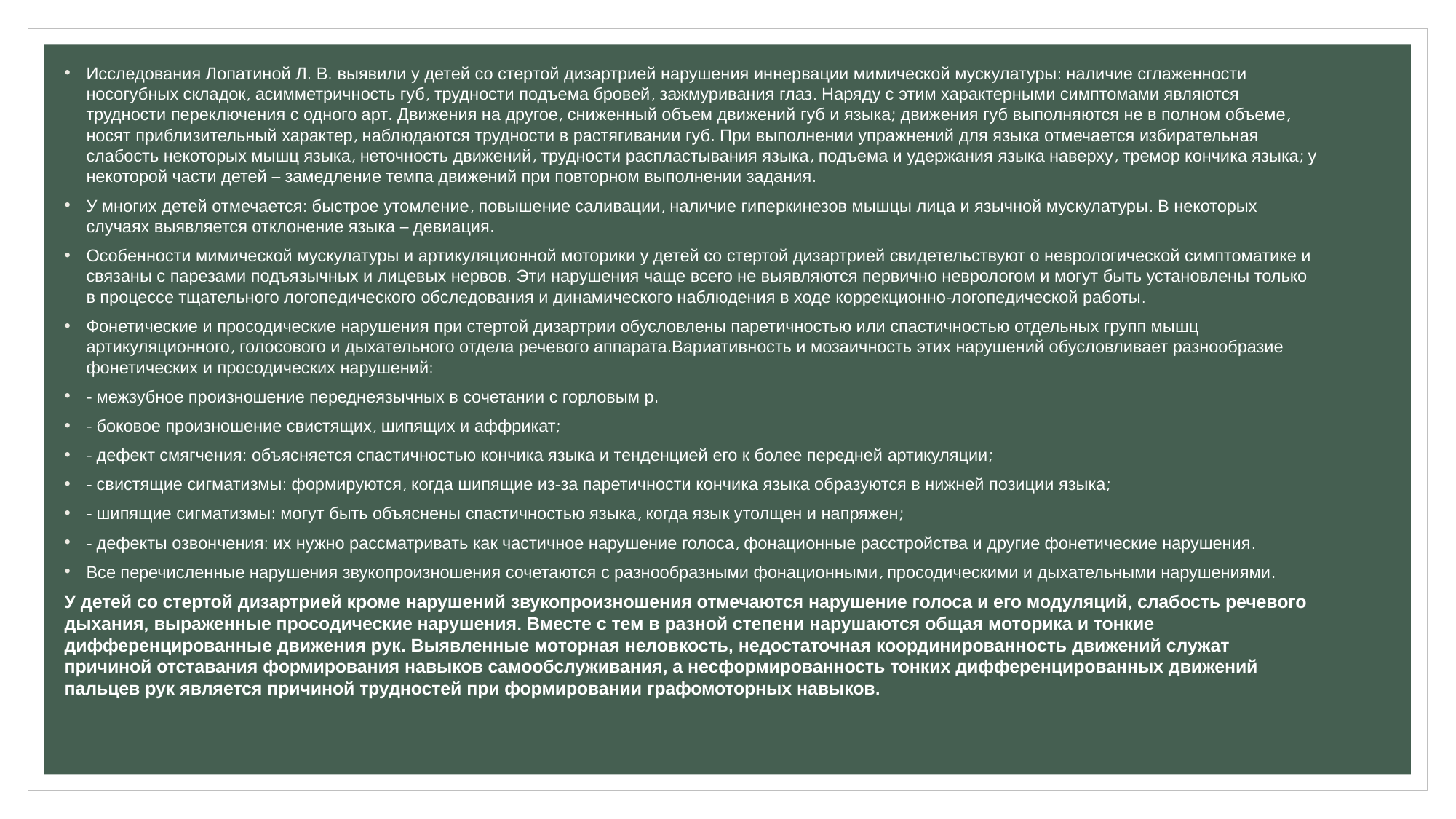

Исследования Лопатиной Л. В. выявили у детей со стертой дизартрией нарушения иннервации мимической мускулатуры: наличие сглаженности носогубных складок, асимметричность губ, трудности подъема бровей, зажмуривания глаз. Наряду с этим характерными симптомами являются трудности переключения с одного арт. Движения на другое, сниженный объем движений губ и языка; движения губ выполняются не в полном объеме, носят приблизительный характер, наблюдаются трудности в растягивании губ. При выполнении упражнений для языка отмечается избирательная слабость некоторых мышц языка, неточность движений, трудности распластывания языка, подъема и удержания языка наверху, тремор кончика языка; у некоторой части детей – замедление темпа движений при повторном выполнении задания.
У многих детей отмечается: быстрое утомление, повышение саливации, наличие гиперкинезов мышцы лица и язычной мускулатуры. В некоторых случаях выявляется отклонение языка – девиация.
Особенности мимической мускулатуры и артикуляционной моторики у детей со стертой дизартрией свидетельствуют о неврологической симптоматике и связаны с парезами подъязычных и лицевых нервов. Эти нарушения чаще всего не выявляются первично неврологом и могут быть установлены только в процессе тщательного логопедического обследования и динамического наблюдения в ходе коррекционно-логопедической работы.
Фонетические и просодические нарушения при стертой дизартрии обусловлены паретичностью или спастичностью отдельных групп мышц артикуляционного, голосового и дыхательного отдела речевого аппарата.Вариативность и мозаичность этих нарушений обусловливает разнообразие фонетических и просодических нарушений:
- межзубное произношение переднеязычных в сочетании с горловым р.
- боковое произношение свистящих, шипящих и аффрикат;
- дефект смягчения: объясняется спастичностью кончика языка и тенденцией его к более передней артикуляции;
- свистящие сигматизмы: формируются, когда шипящие из-за паретичности кончика языка образуются в нижней позиции языка;
- шипящие сигматизмы: могут быть объяснены спастичностью языка, когда язык утолщен и напряжен;
- дефекты озвончения: их нужно рассматривать как частичное нарушение голоса, фонационные расстройства и другие фонетические нарушения.
Все перечисленные нарушения звукопроизношения сочетаются с разнообразными фонационными, просодическими и дыхательными нарушениями.
У детей со стертой дизартрией кроме нарушений звукопроизношения отмечаются нарушение голоса и его модуляций, слабость речевого дыхания, выраженные просодические нарушения. Вместе с тем в разной степени нарушаются общая моторика и тонкие дифференцированные движения рук. Выявленные моторная неловкость, недостаточная координированность движений служат причиной отставания формирования навыков самообслуживания, а несформированность тонких дифференцированных движений пальцев рук является причиной трудностей при формировании графомоторных навыков.